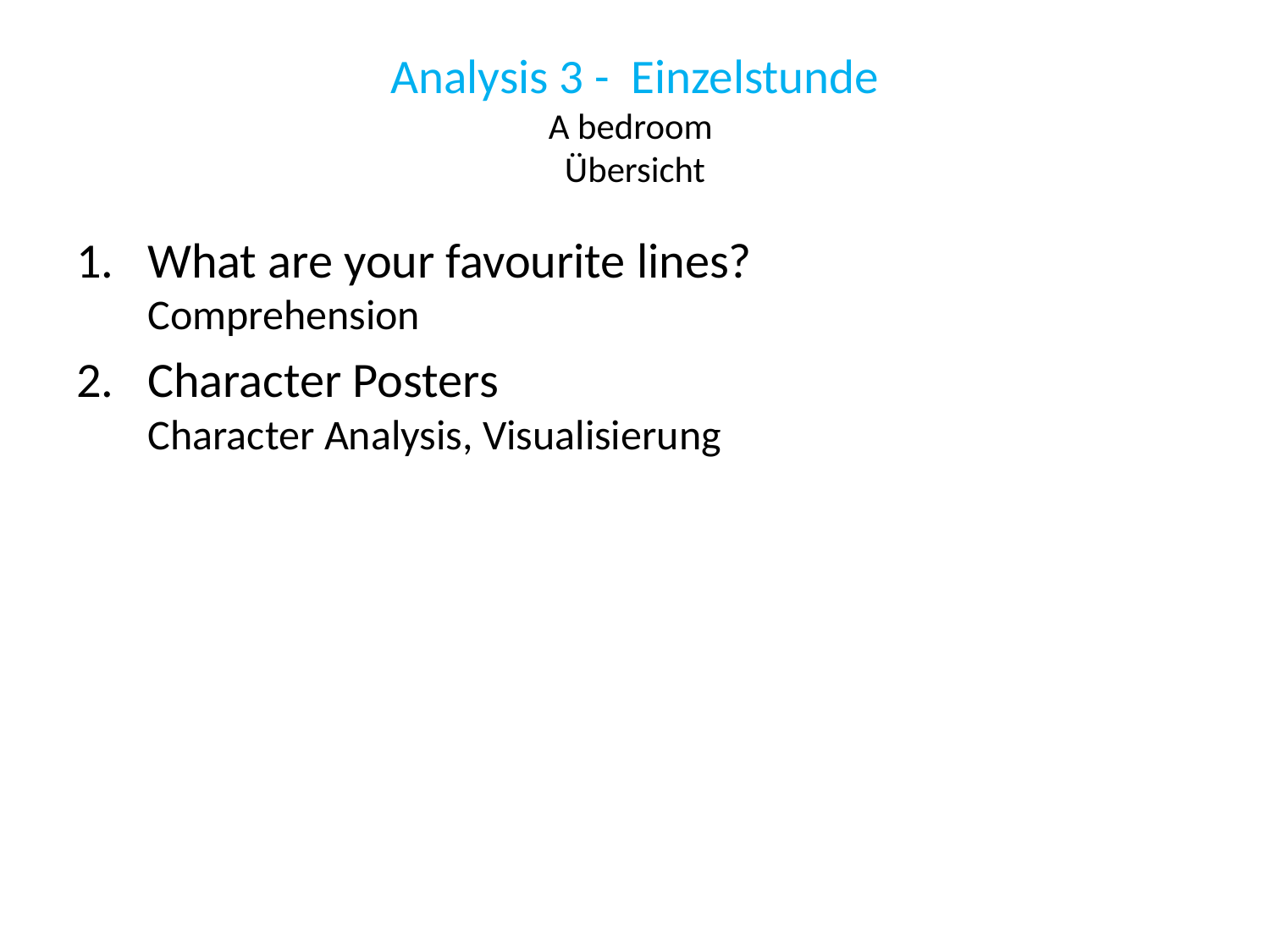

# Analysis 3 -  Einzelstunde A bedroom Übersicht
What are your favourite lines?
Comprehension
Character Posters
Character Analysis, Visualisierung